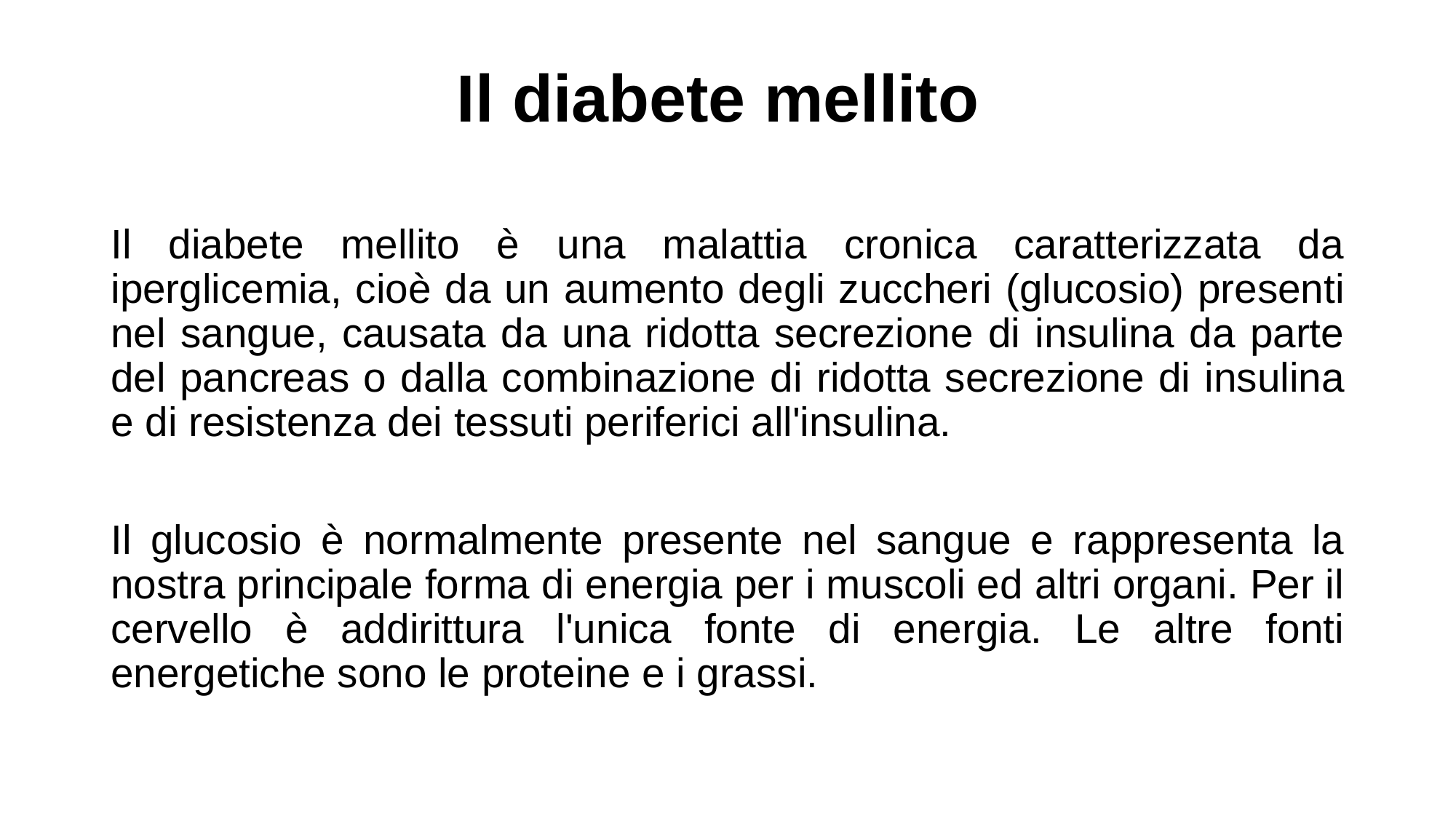

# Il diabete mellito
Il diabete mellito è una malattia cronica caratterizzata da iperglicemia, cioè da un aumento degli zuccheri (glucosio) presenti nel sangue, causata da una ridotta secrezione di insulina da parte del pancreas o dalla combinazione di ridotta secrezione di insulina e di resistenza dei tessuti periferici all'insulina.

Il glucosio è normalmente presente nel sangue e rappresenta la nostra principale forma di energia per i muscoli ed altri organi. Per il cervello è addirittura l'unica fonte di energia. Le altre fonti energetiche sono le proteine e i grassi.